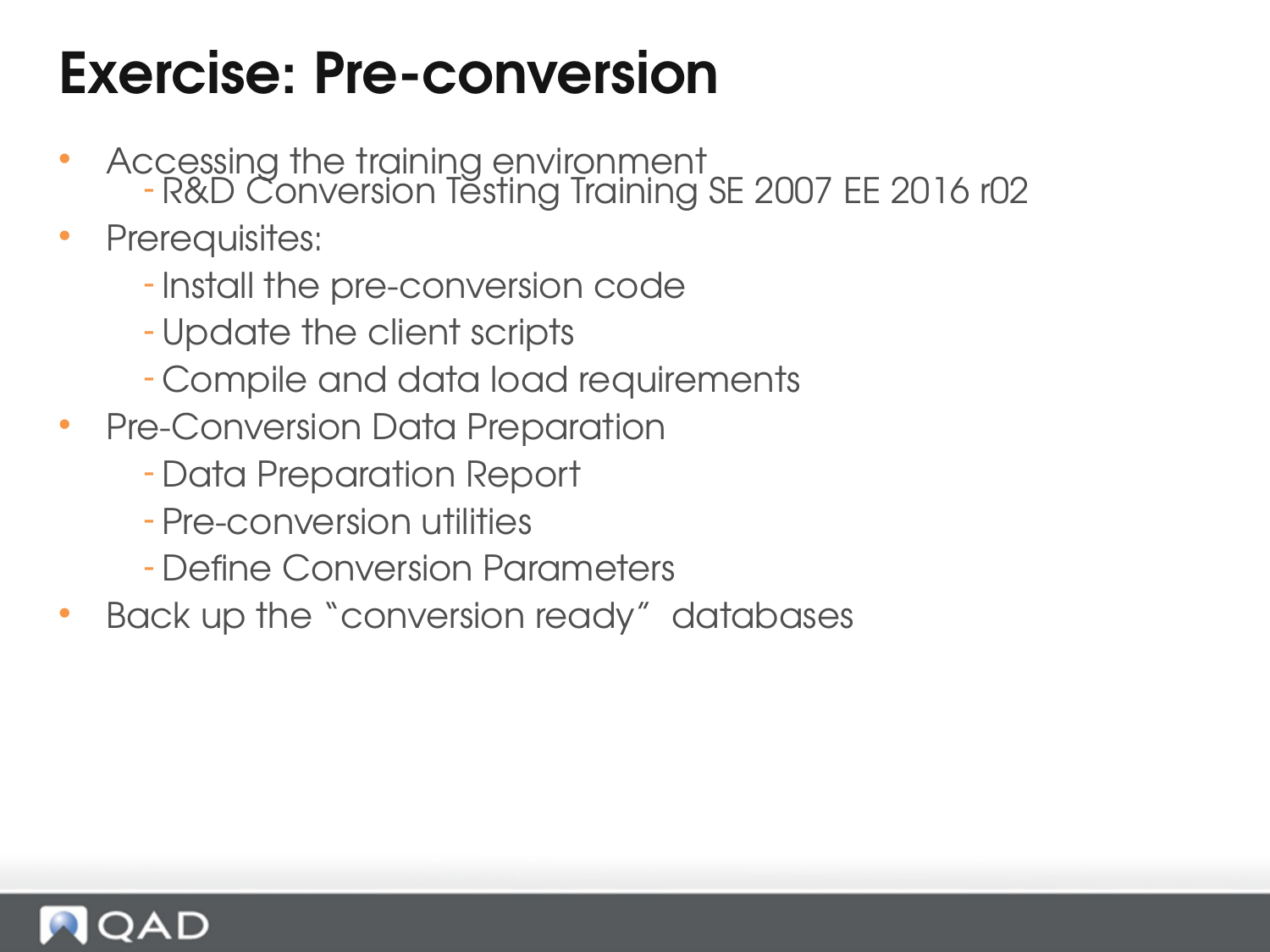

Exercise: Pre-conversion
Accessing the training environment
R&D Conversion Testing Training SE 2007 EE 2016 r02
Prerequisites:
Install the pre-conversion code
Update the client scripts
Compile and data load requirements
Pre-Conversion Data Preparation
Data Preparation Report
Pre-conversion utilities
Define Conversion Parameters
Back up the “conversion ready”  databases